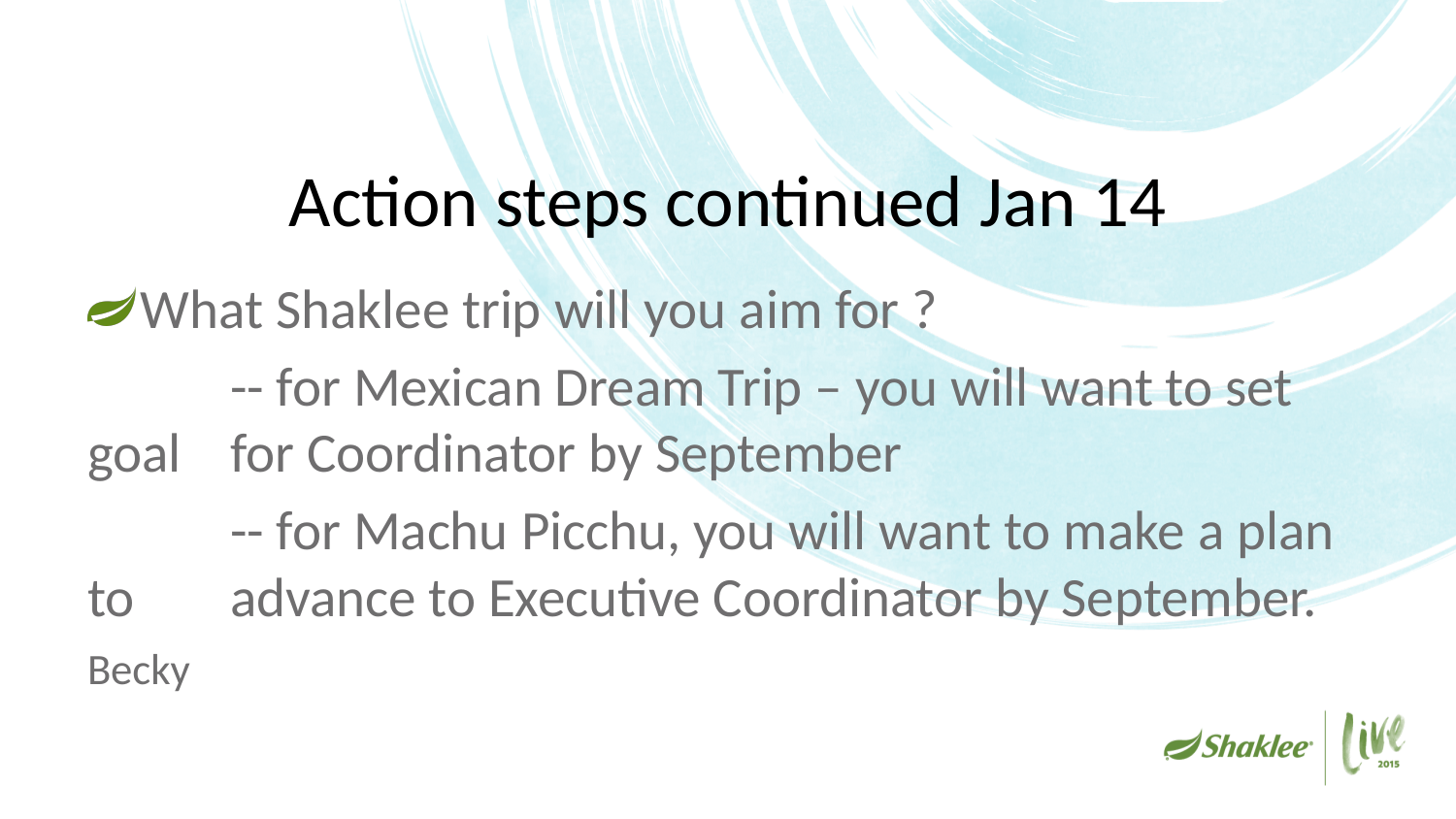

# Action steps continued Jan 14
What Shaklee trip will you aim for ?
	-- for Mexican Dream Trip – you will want to set goal 		for Coordinator by September
	-- for Machu Picchu, you will want to make a plan to 		advance to Executive Coordinator by September.
Becky